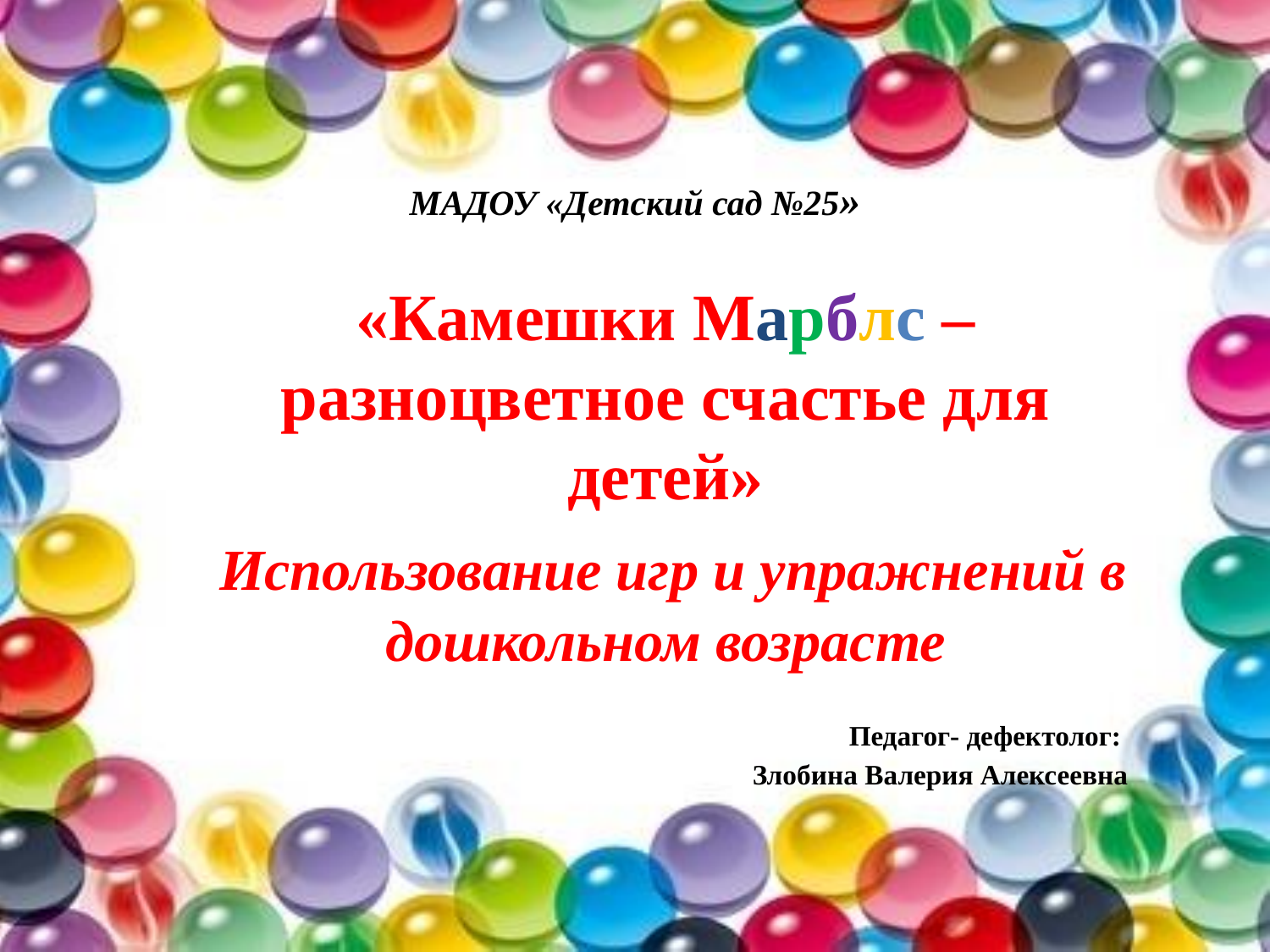

# МАДОУ «Детский сад №25»
«Камешки Марблс –разноцветное счастье для детей»
 Использование игр и упражнений в дошкольном возрасте

Педагог- дефектолог:
Злобина Валерия Алексеевна